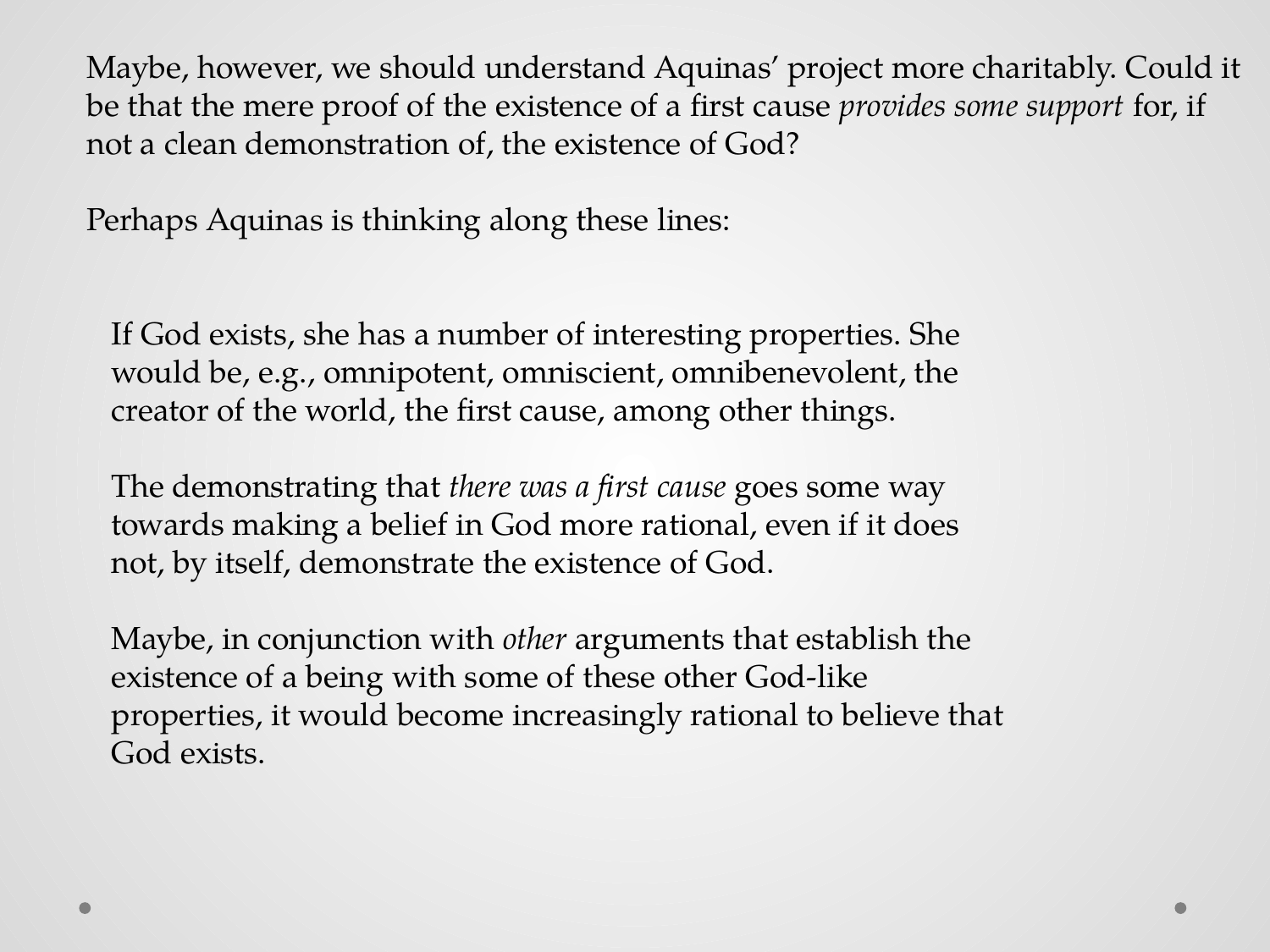

Maybe, however, we should understand Aquinas’ project more charitably. Could it
be that the mere proof of the existence of a first cause provides some support for, if
not a clean demonstration of, the existence of God?

Perhaps Aquinas is thinking along these lines:
If God exists, she has a number of interesting properties. She would be, e.g., omnipotent, omniscient, omnibenevolent, the creator of the world, the first cause, among other things.

The demonstrating that there was a first cause goes some way towards making a belief in God more rational, even if it does not, by itself, demonstrate the existence of God.

Maybe, in conjunction with other arguments that establish the existence of a being with some of these other God-like properties, it would become increasingly rational to believe that God exists.